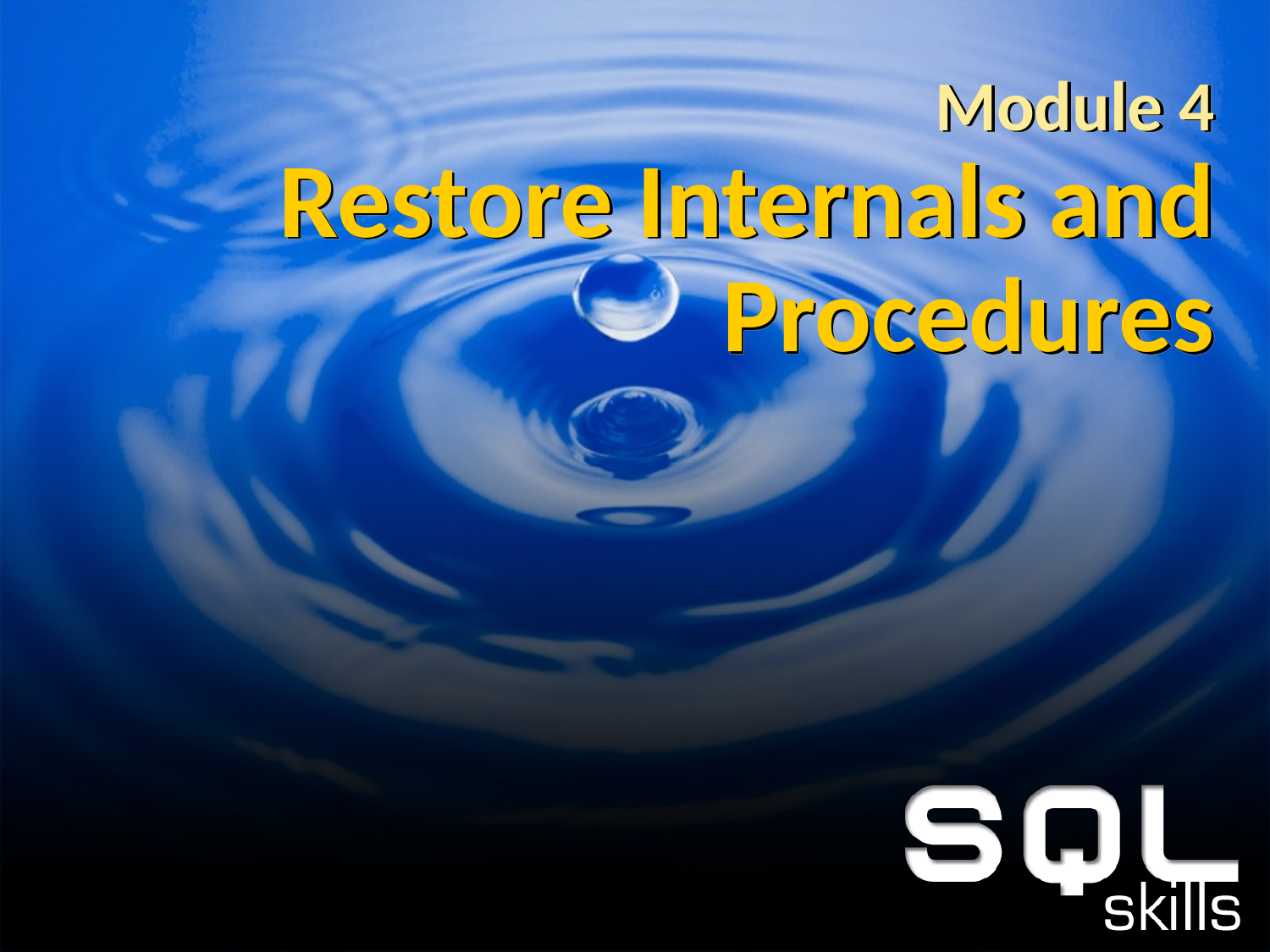

# Module 4 Restore Internals and Procedures